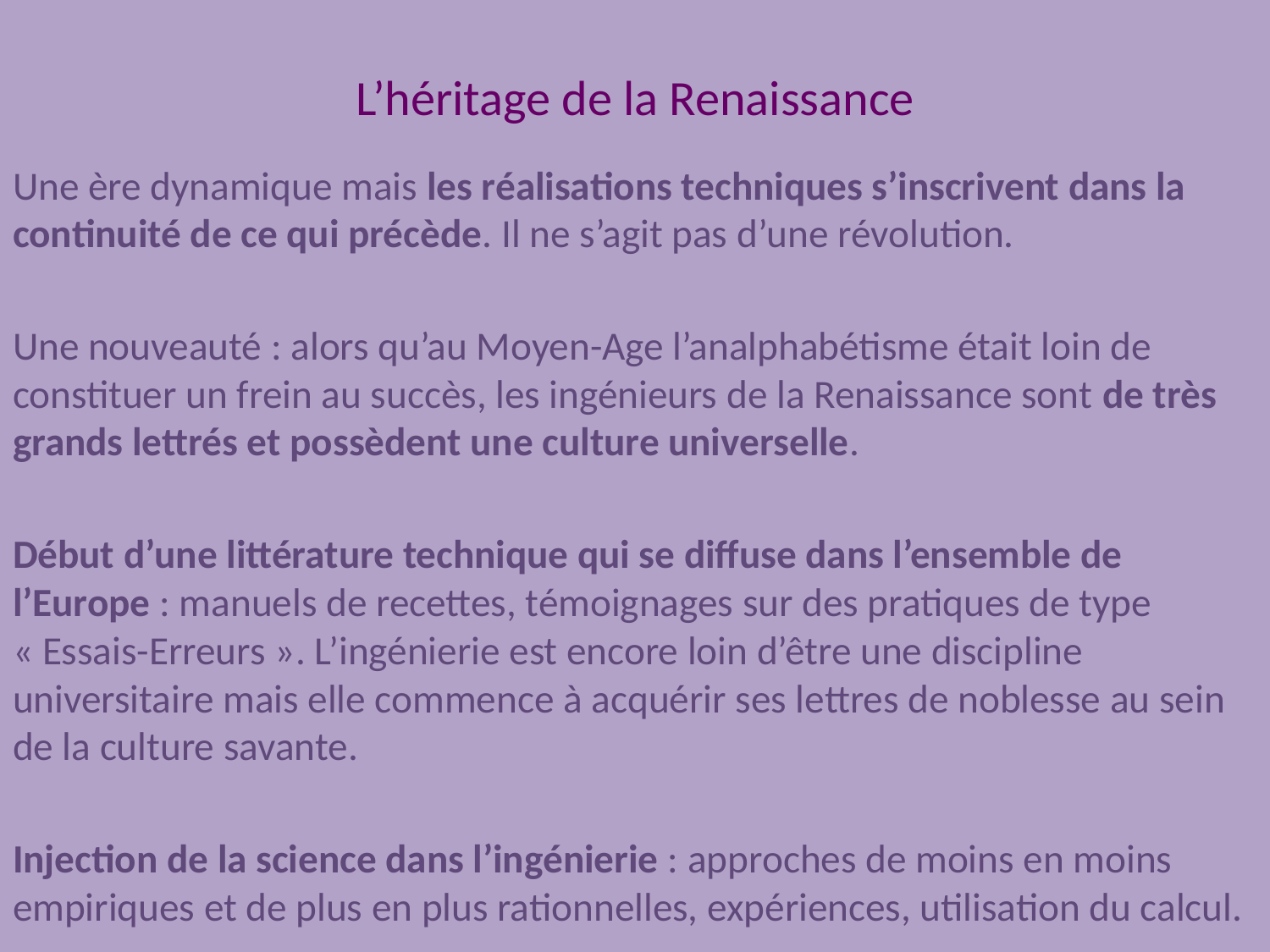

# L’héritage de la Renaissance
Une ère dynamique mais les réalisations techniques s’inscrivent dans la continuité de ce qui précède. Il ne s’agit pas d’une révolution.

Une nouveauté : alors qu’au Moyen-Age l’analphabétisme était loin de constituer un frein au succès, les ingénieurs de la Renaissance sont de très grands lettrés et possèdent une culture universelle.

Début d’une littérature technique qui se diffuse dans l’ensemble de l’Europe : manuels de recettes, témoignages sur des pratiques de type « Essais-Erreurs ». L’ingénierie est encore loin d’être une discipline universitaire mais elle commence à acquérir ses lettres de noblesse au sein de la culture savante.

Injection de la science dans l’ingénierie : approches de moins en moins empiriques et de plus en plus rationnelles, expériences, utilisation du calcul.